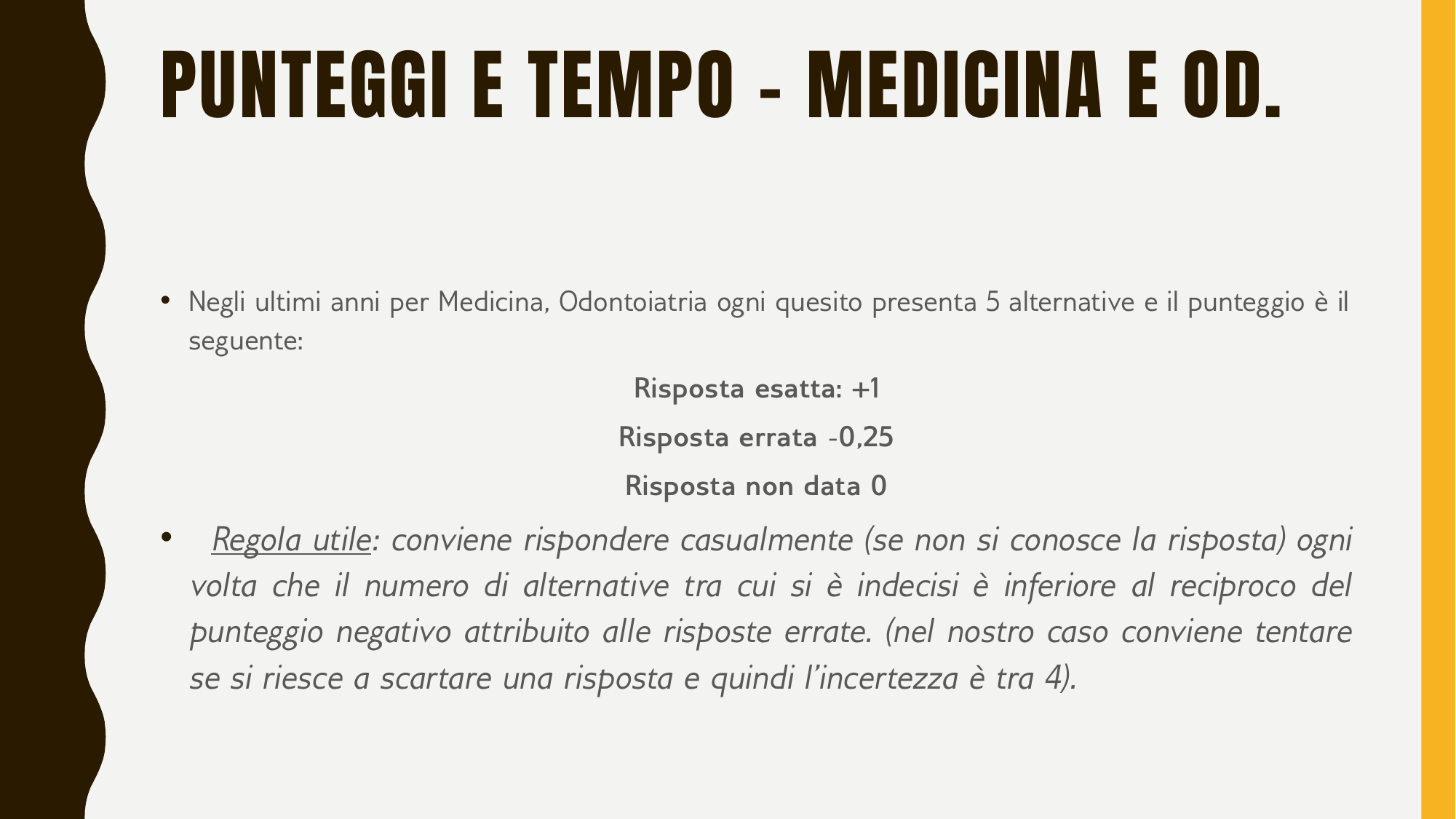

# Punteggi e tempo – medicina e od.
Negli ultimi anni per Medicina, Odontoiatria ogni quesito presenta 5 alternative e il punteggio è il seguente:
Risposta esatta: +1
Risposta errata -0,25
Risposta non data 0
  Regola utile: conviene rispondere casualmente (se non si conosce la risposta) ogni volta che il numero di alternative tra cui si è indecisi è inferiore al reciproco del punteggio negativo attribuito alle risposte errate. (nel nostro caso conviene tentare se si riesce a scartare una risposta e quindi l’incertezza è tra 4).